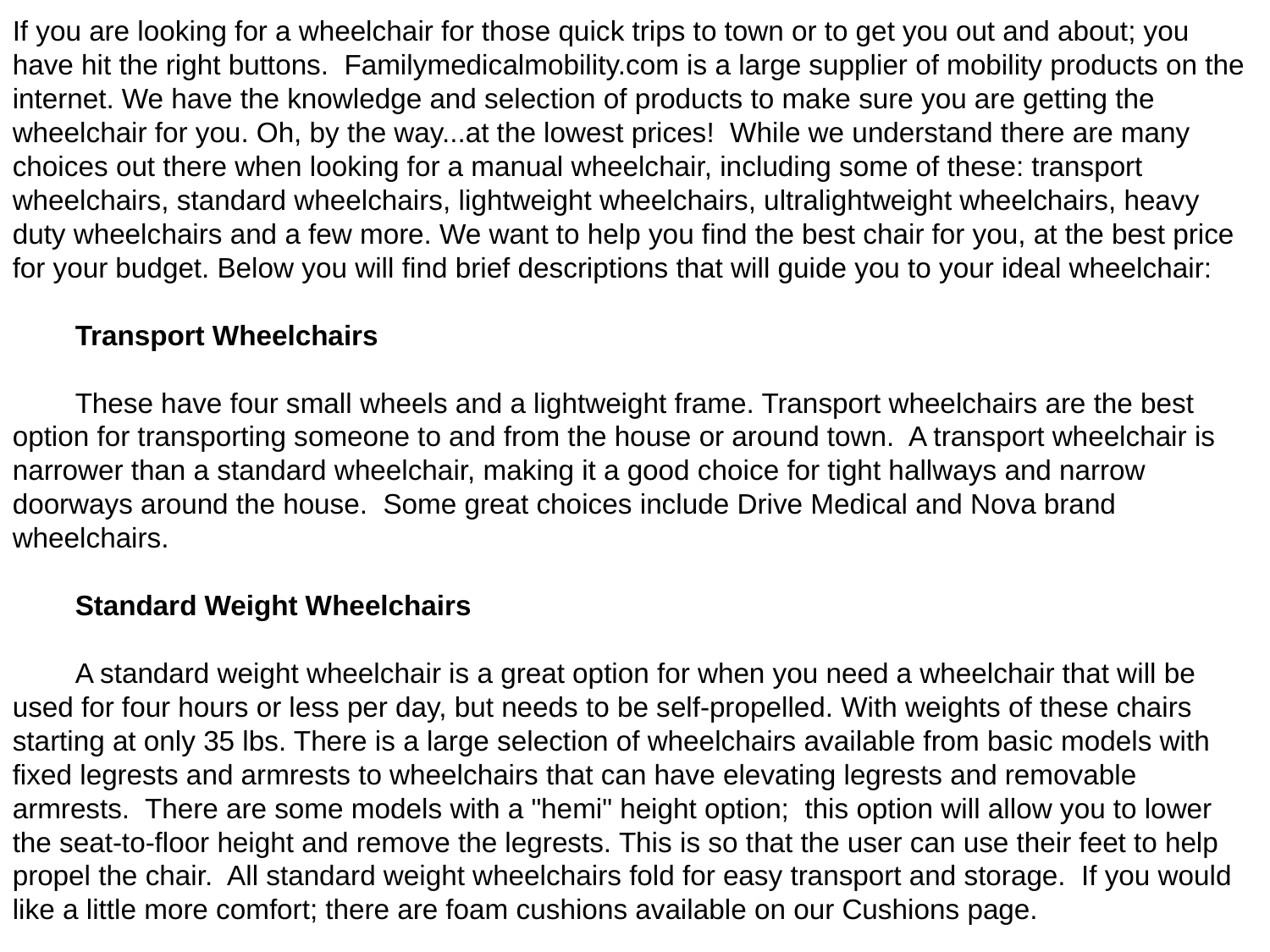

If you are looking for a wheelchair for those quick trips to town or to get you out and about; you have hit the right buttons.  Familymedicalmobility.com is a large supplier of mobility products on the internet. We have the knowledge and selection of products to make sure you are getting the wheelchair for you. Oh, by the way...at the lowest prices!  While we understand there are many choices out there when looking for a manual wheelchair, including some of these: transport wheelchairs, standard wheelchairs, lightweight wheelchairs, ultralightweight wheelchairs, heavy duty wheelchairs and a few more. We want to help you find the best chair for you, at the best price for your budget. Below you will find brief descriptions that will guide you to your ideal wheelchair:

        Transport Wheelchairs

        These have four small wheels and a lightweight frame. Transport wheelchairs are the best option for transporting someone to and from the house or around town.  A transport wheelchair is narrower than a standard wheelchair, making it a good choice for tight hallways and narrow doorways around the house.  Some great choices include Drive Medical and Nova brand wheelchairs.

        Standard Weight Wheelchairs

        A standard weight wheelchair is a great option for when you need a wheelchair that will be used for four hours or less per day, but needs to be self-propelled. With weights of these chairs starting at only 35 lbs. There is a large selection of wheelchairs available from basic models with fixed legrests and armrests to wheelchairs that can have elevating legrests and removable armrests.  There are some models with a "hemi" height option;  this option will allow you to lower the seat-to-floor height and remove the legrests. This is so that the user can use their feet to help propel the chair.  All standard weight wheelchairs fold for easy transport and storage.  If you would like a little more comfort; there are foam cushions available on our Cushions page.